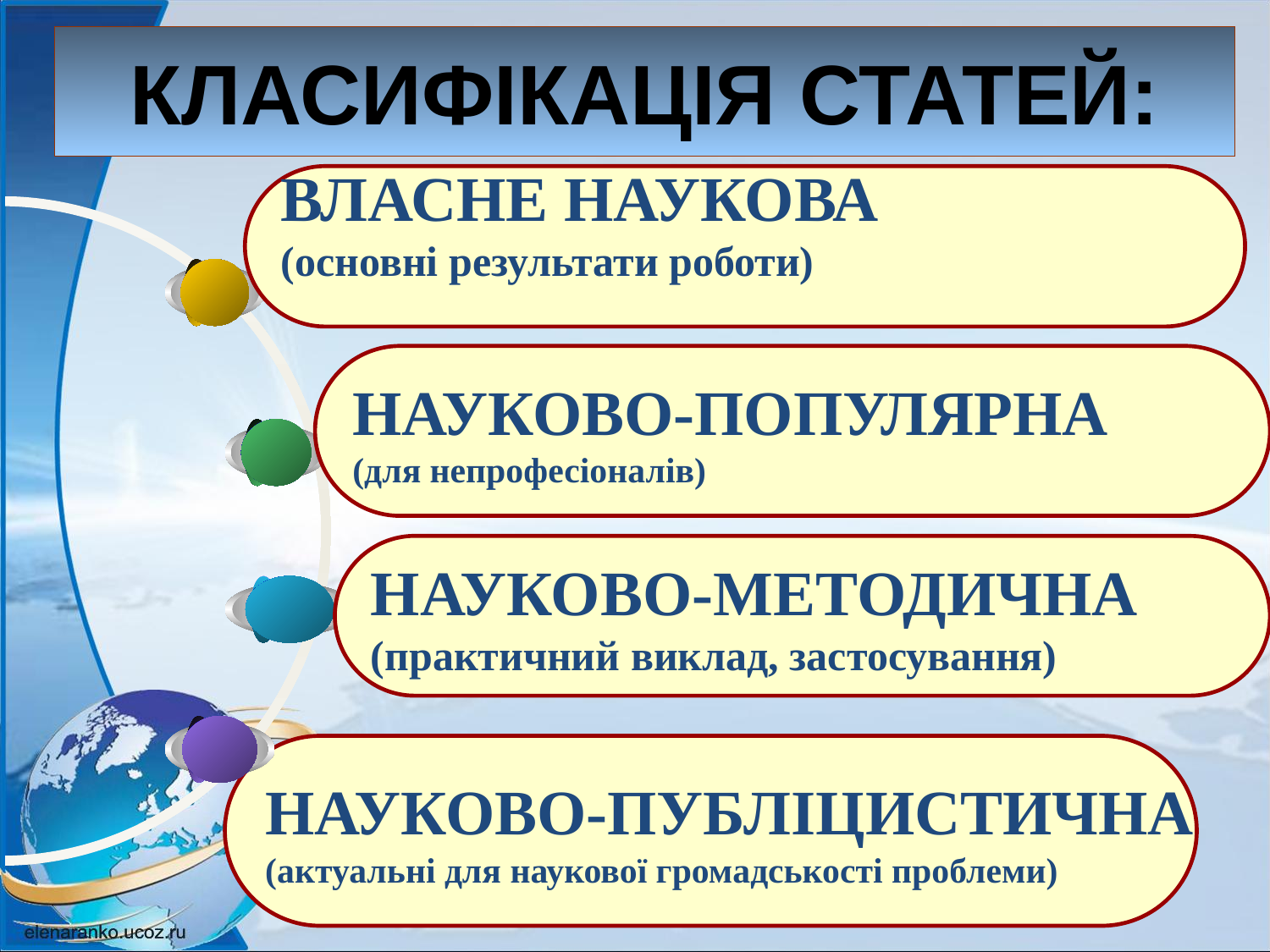

# КЛАСИФІКАЦІЯ СТАТЕЙ:
ВЛАСНЕ НАУКОВА
(основні результати роботи)

НАУКОВО-ПОПУЛЯРНА
(для непрофесіоналів)

НАУКОВО-МЕТОДИЧНА
(практичний виклад, застосування)

НАУКОВО-ПУБЛІЦИСТИЧНА
(актуальні для наукової громадськості проблеми)